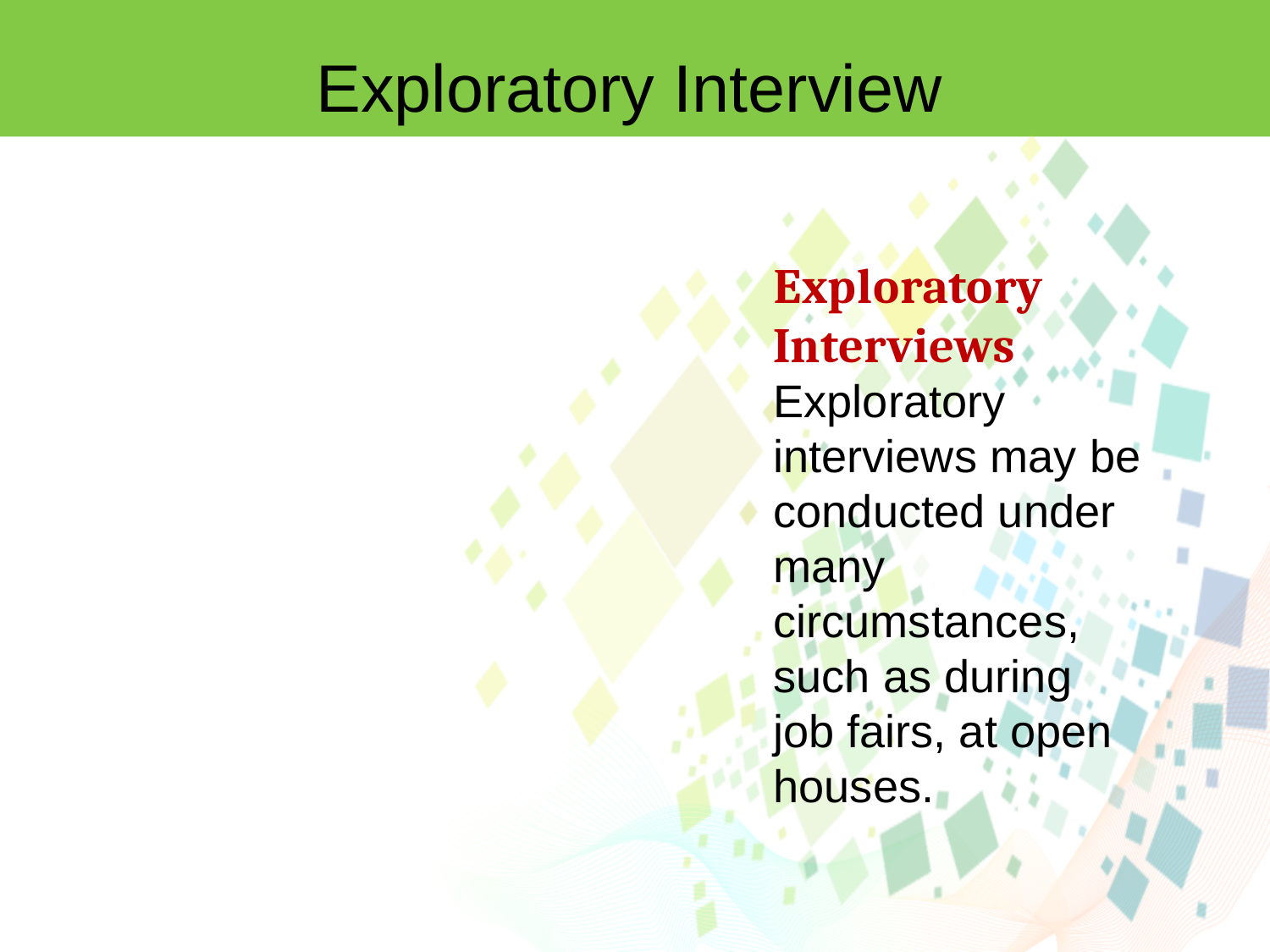

Exploratory Interview
Exploratory Interviews
Exploratory interviews may be conducted under many circumstances, such as during
job fairs, at open houses.